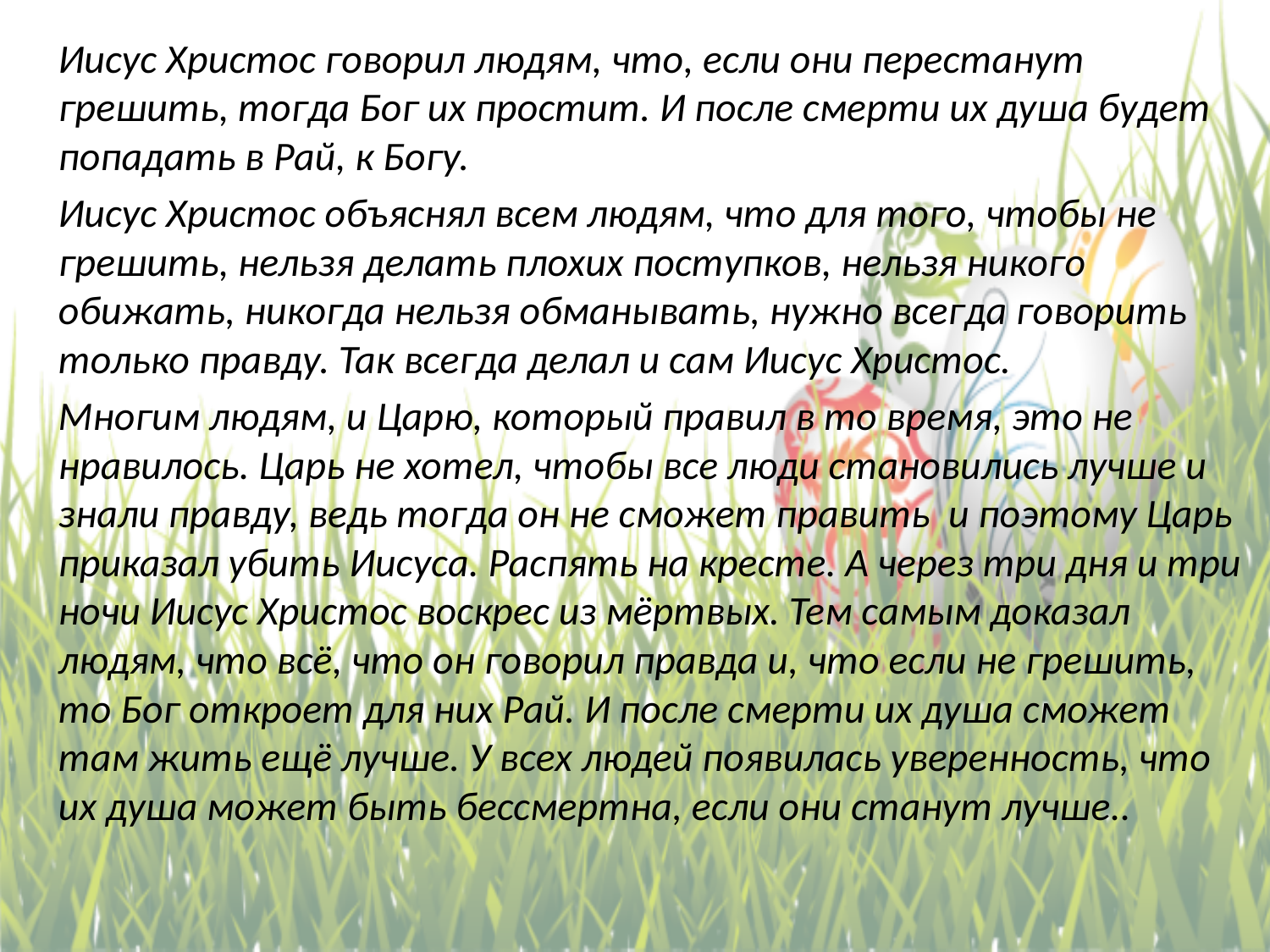

Иисус Христос говорил людям, что, если они перестанут грешить, тогда Бог их простит. И после смерти их душа будет попадать в Рай, к Богу.
     Иисус Христос объяснял всем людям, что для того, чтобы не грешить, нельзя делать плохих поступков, нельзя никого обижать, никогда нельзя обманывать, нужно всегда говорить только правду. Так всегда делал и сам Иисус Христос.
     Многим людям, и Царю, который правил в то время, это не нравилось. Царь не хотел, чтобы все люди становились лучше и знали правду, ведь тогда он не сможет править  и поэтому Царь приказал убить Иисуса. Распять на кресте. А через три дня и три ночи Иисус Христос воскрес из мёртвых. Тем самым доказал людям, что всё, что он говорил правда и, что если не грешить, то Бог откроет для них Рай. И после смерти их душа сможет там жить ещё лучше. У всех людей появилась уверенность, что их душа может быть бессмертна, если они станут лучше..
#